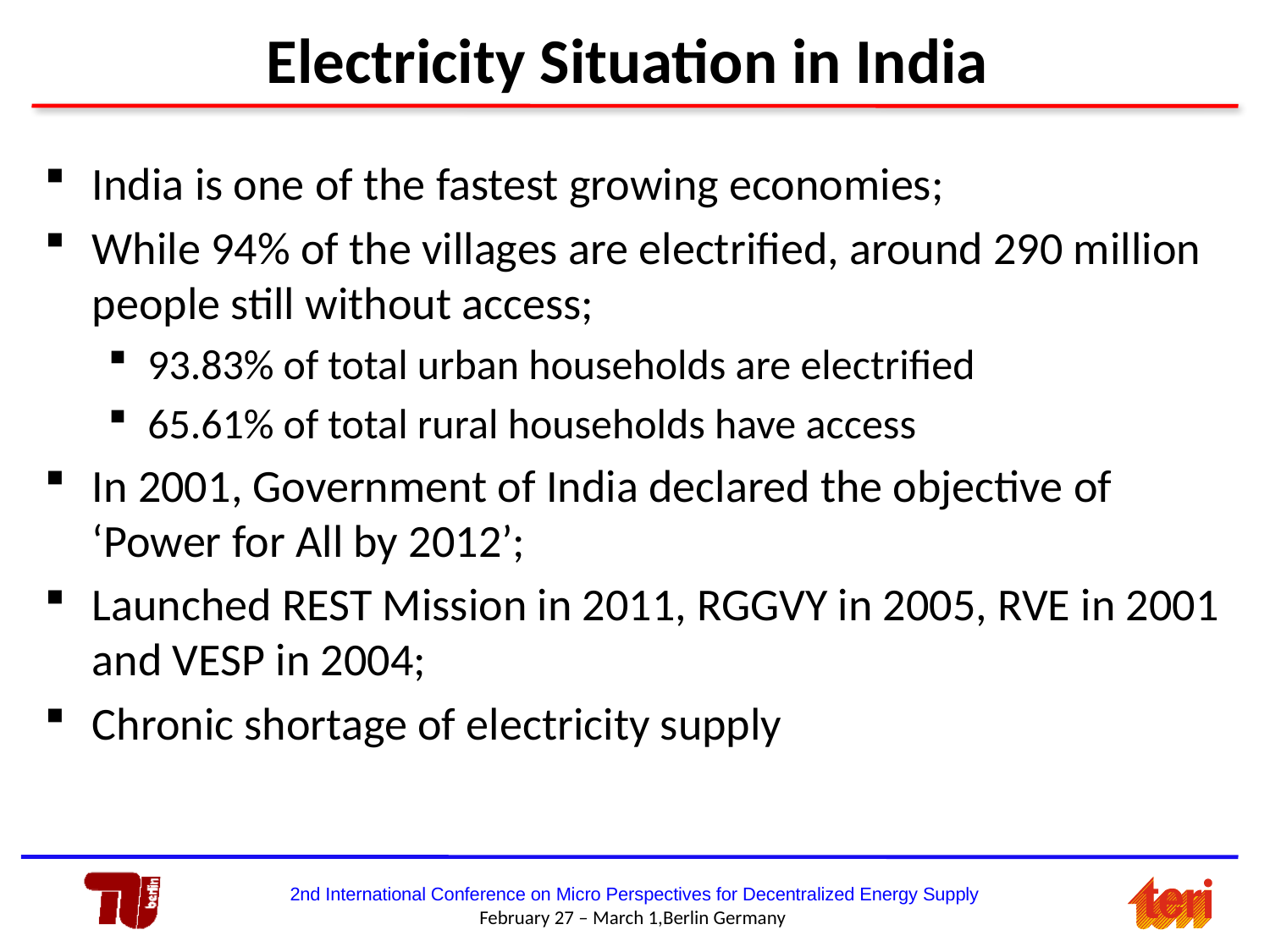

# Electricity Situation in India
India is one of the fastest growing economies;
While 94% of the villages are electrified, around 290 million people still without access;
93.83% of total urban households are electrified
65.61% of total rural households have access
In 2001, Government of India declared the objective of ‘Power for All by 2012’;
Launched REST Mission in 2011, RGGVY in 2005, RVE in 2001 and VESP in 2004;
Chronic shortage of electricity supply